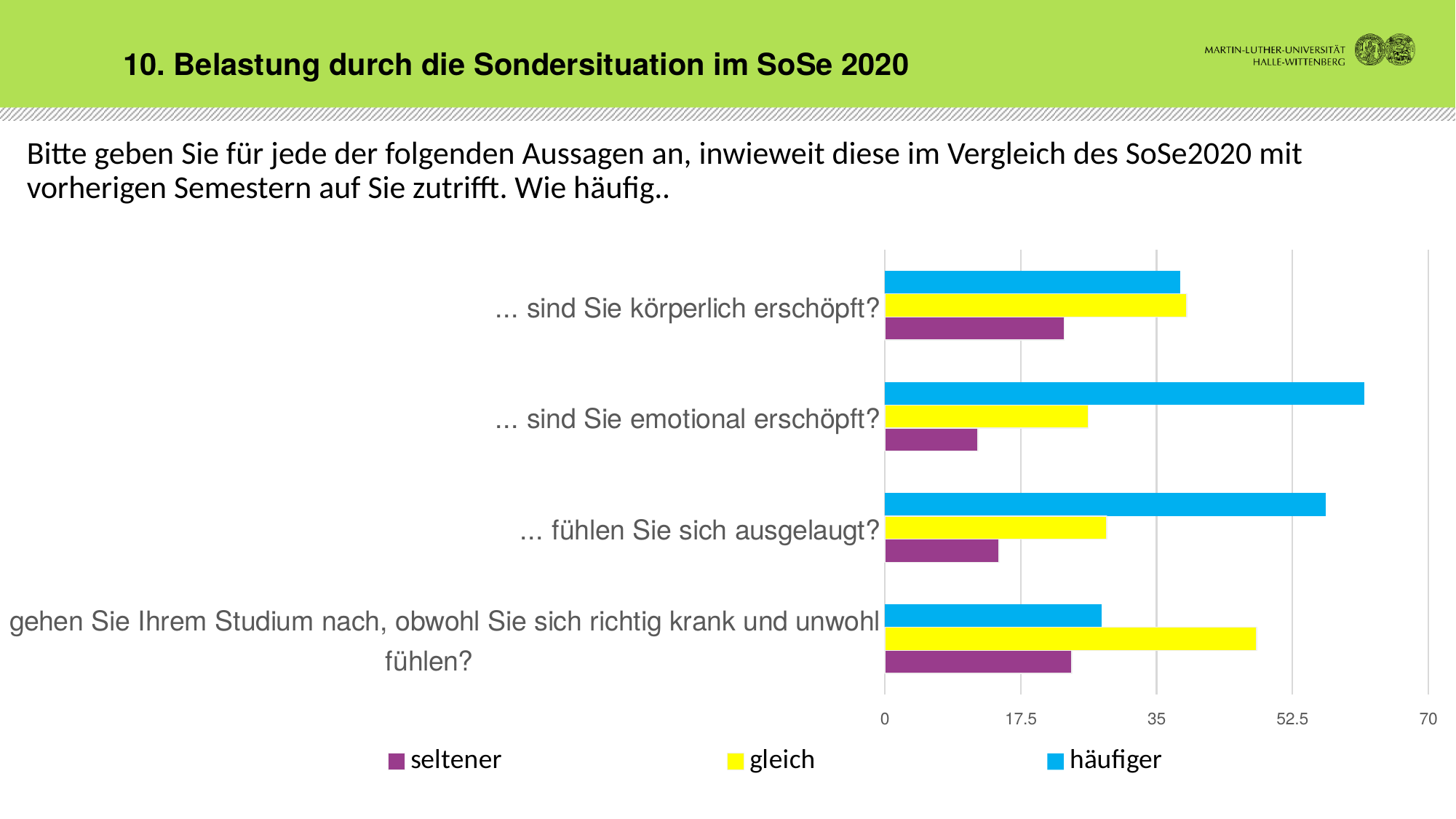

10. Belastung durch die Sondersituation im SoSe 2020
# Bitte geben Sie für jede der folgenden Aussagen an, inwieweit diese im Vergleich des SoSe2020 mit vorherigen Semestern auf Sie zutrifft. Wie häufig..

### Chart

| Category | häufiger | gleich  | seltener |
|---|---|---|---|
| ... sind Sie körperlich erschöpft? | 38.0 | 38.9 | 23.1 |
| ... sind Sie emotional erschöpft? | 61.8 | 26.2 | 12.0 |
| ... fühlen Sie sich ausgelaugt? | 56.8 | 28.6 | 14.7 |
| ... gehen Sie Ihrem Studium nach, obwohl Sie sich richtig krank und unwohl fühlen? | 27.9 | 47.9 | 24.1 |